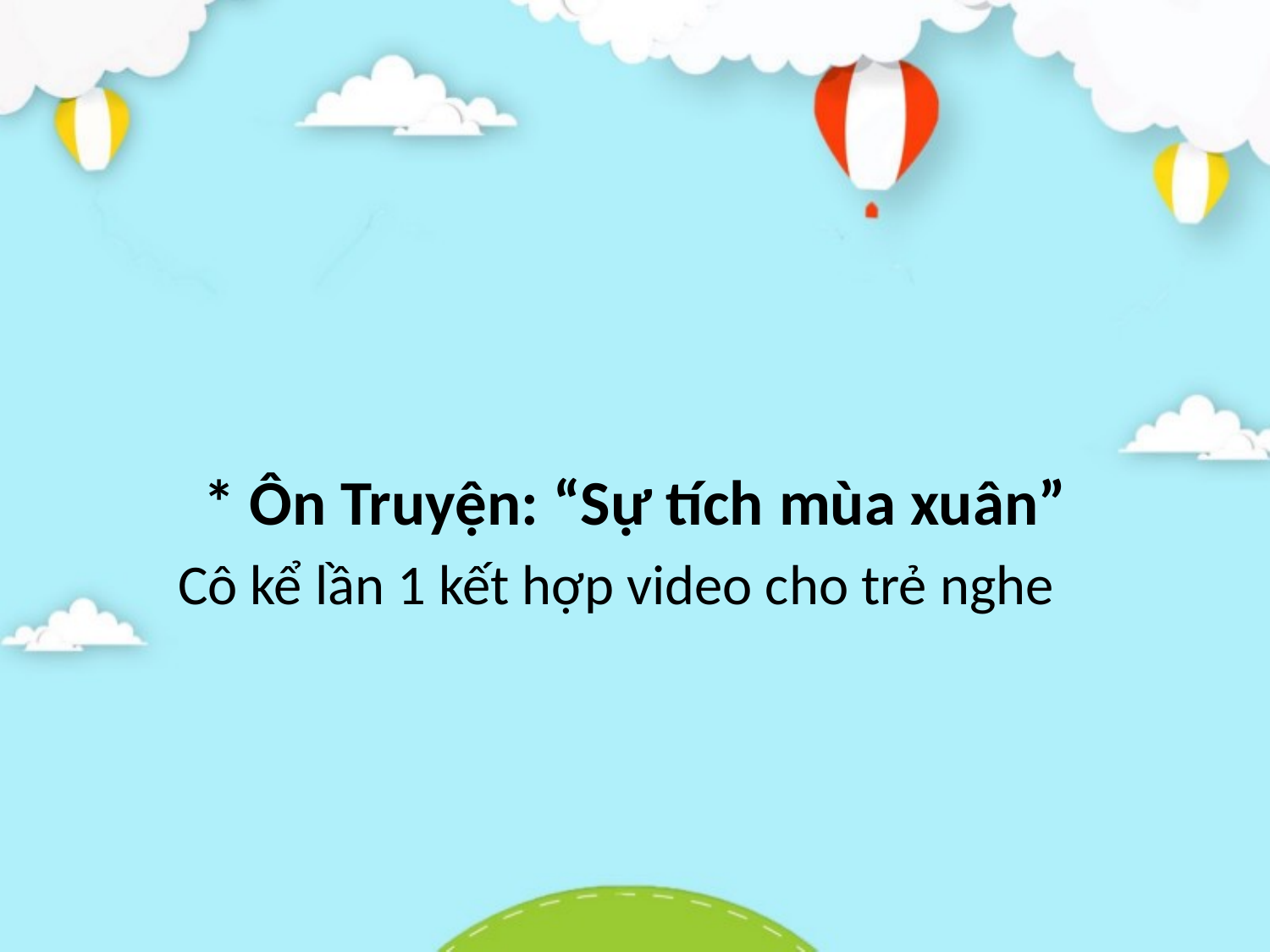

* Ôn Truyện: “Sự tích mùa xuân”
        Cô kể lần 1 kết hợp video cho trẻ nghe